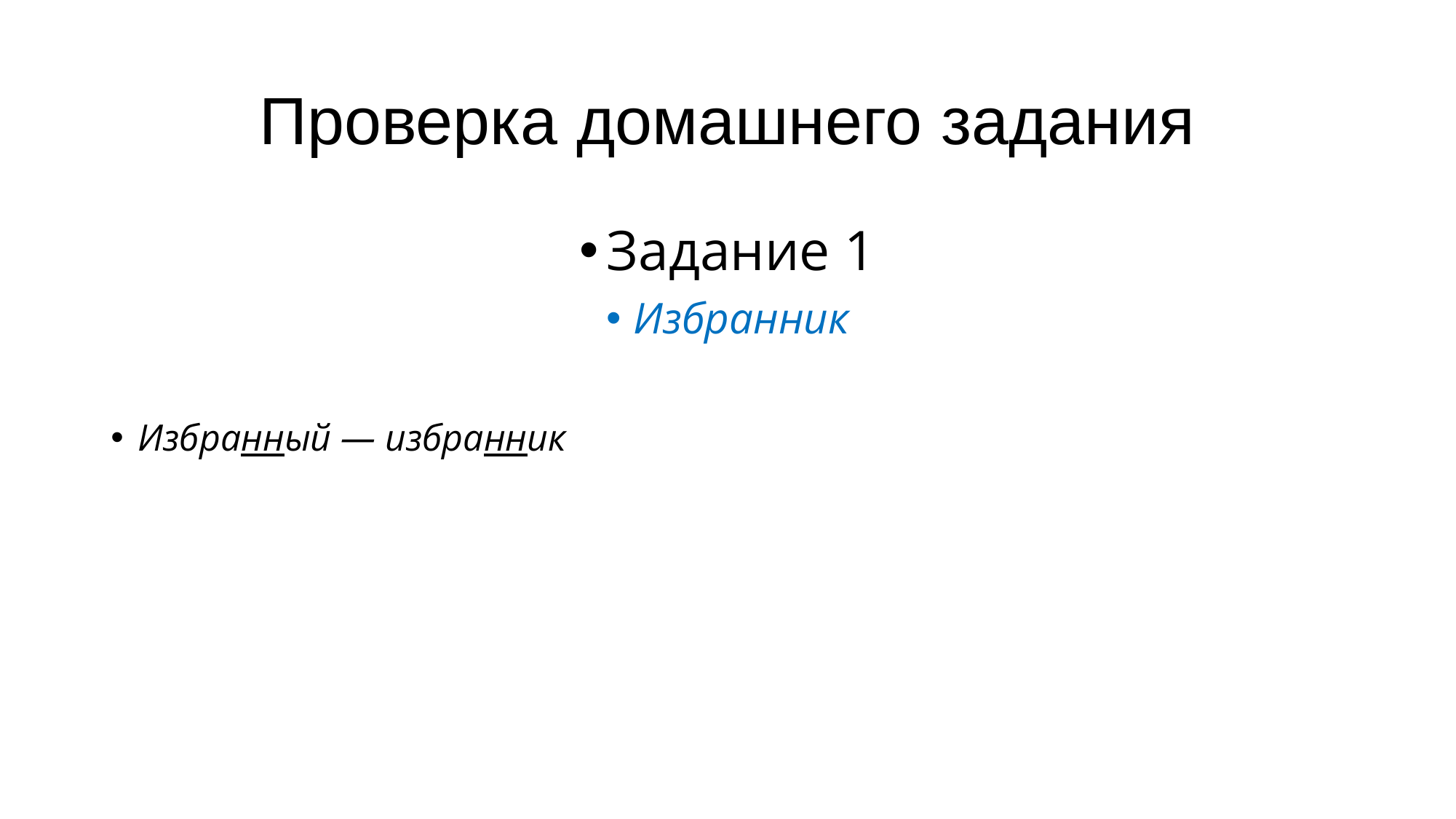

# Проверка домашнего задания
Задание 1
Избранник

Избранный — избранник